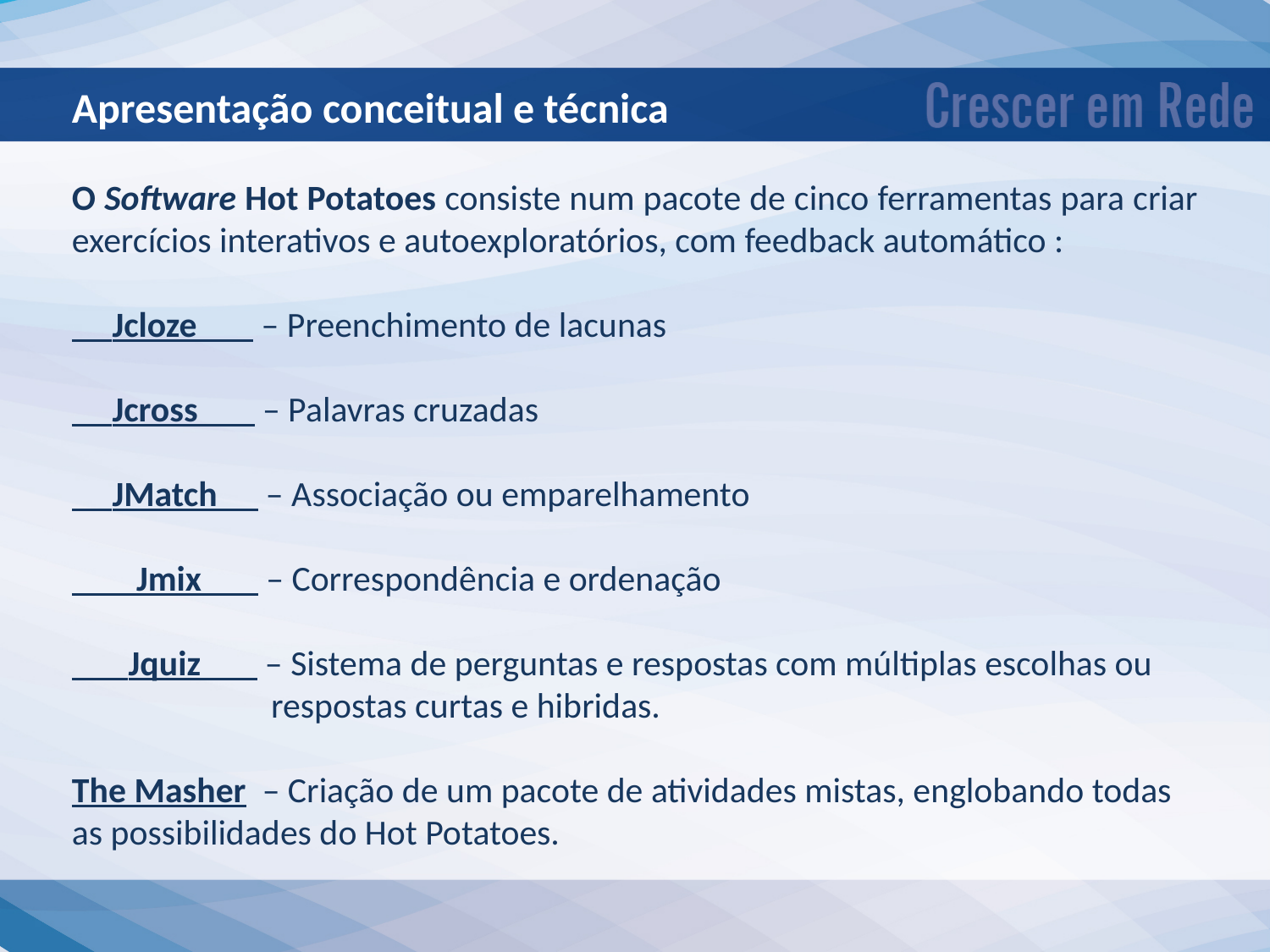

Apresentação conceitual e técnica
O Software Hot Potatoes consiste num pacote de cinco ferramentas para criar exercícios interativos e autoexploratórios, com feedback automático :

     Jcloze        – Preenchimento de lacunas

     Jcross        – Palavras cruzadas

     JMatch      – Associação ou emparelhamento

        Jmix        – Correspondência e ordenação

       Jquiz        – Sistema de perguntas e respostas com múltiplas escolhas ou respostas curtas e hibridas.

The Masher  – Criação de um pacote de atividades mistas, englobando todas as possibilidades do Hot Potatoes.